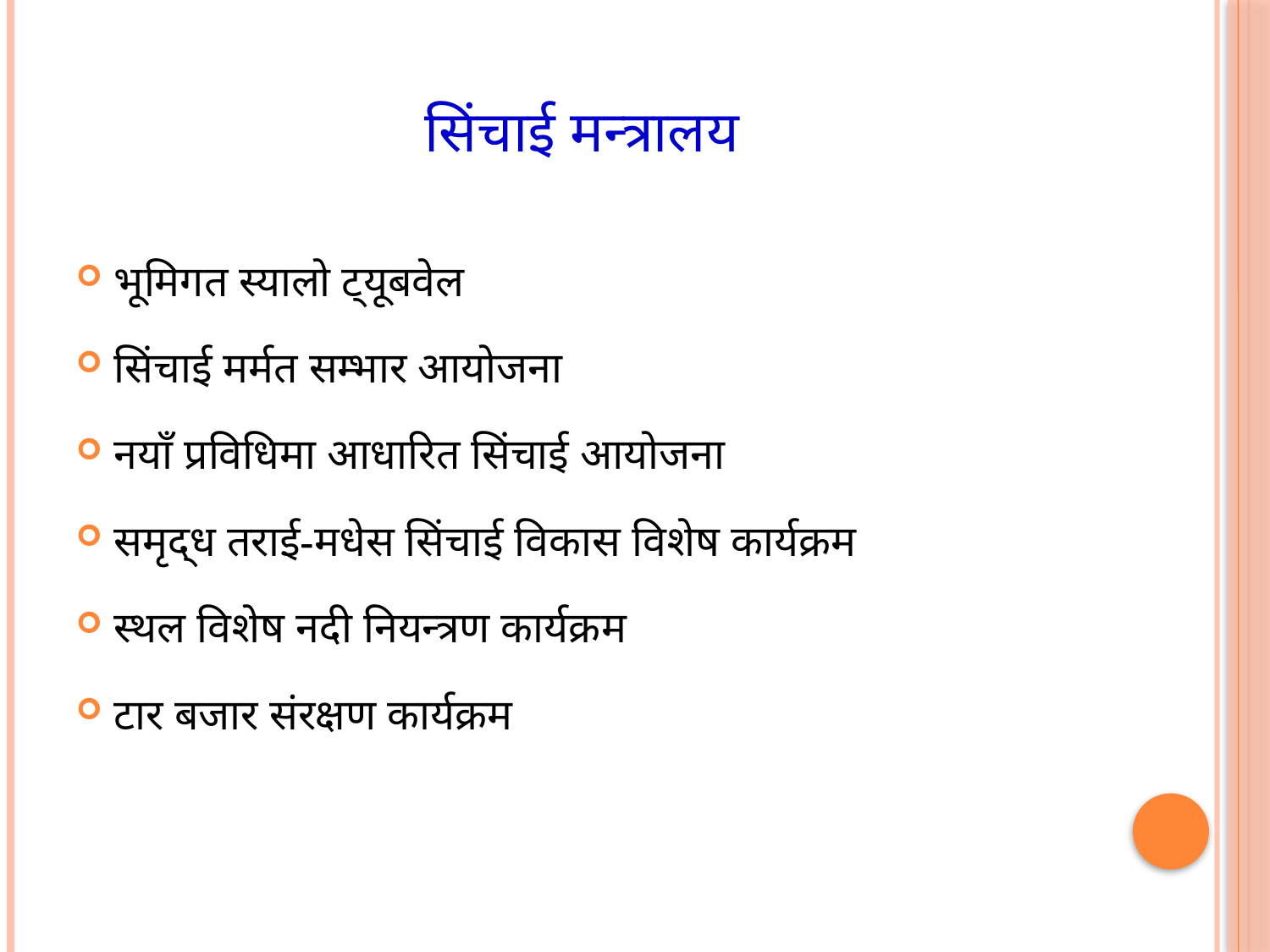

# सिंचाई मन्त्रालय
भूमिगत स्यालो ट्यूबवेल
सिंचाई मर्मत सम्भार आयोजना
नयाँ प्रविधिमा आधारित सिंचाई आयोजना
समृद्ध तराई-मधेस सिंचाई विकास विशेष कार्यक्रम
स्थल विशेष नदी नियन्त्रण कार्यक्रम
टार बजार संरक्षण कार्यक्रम